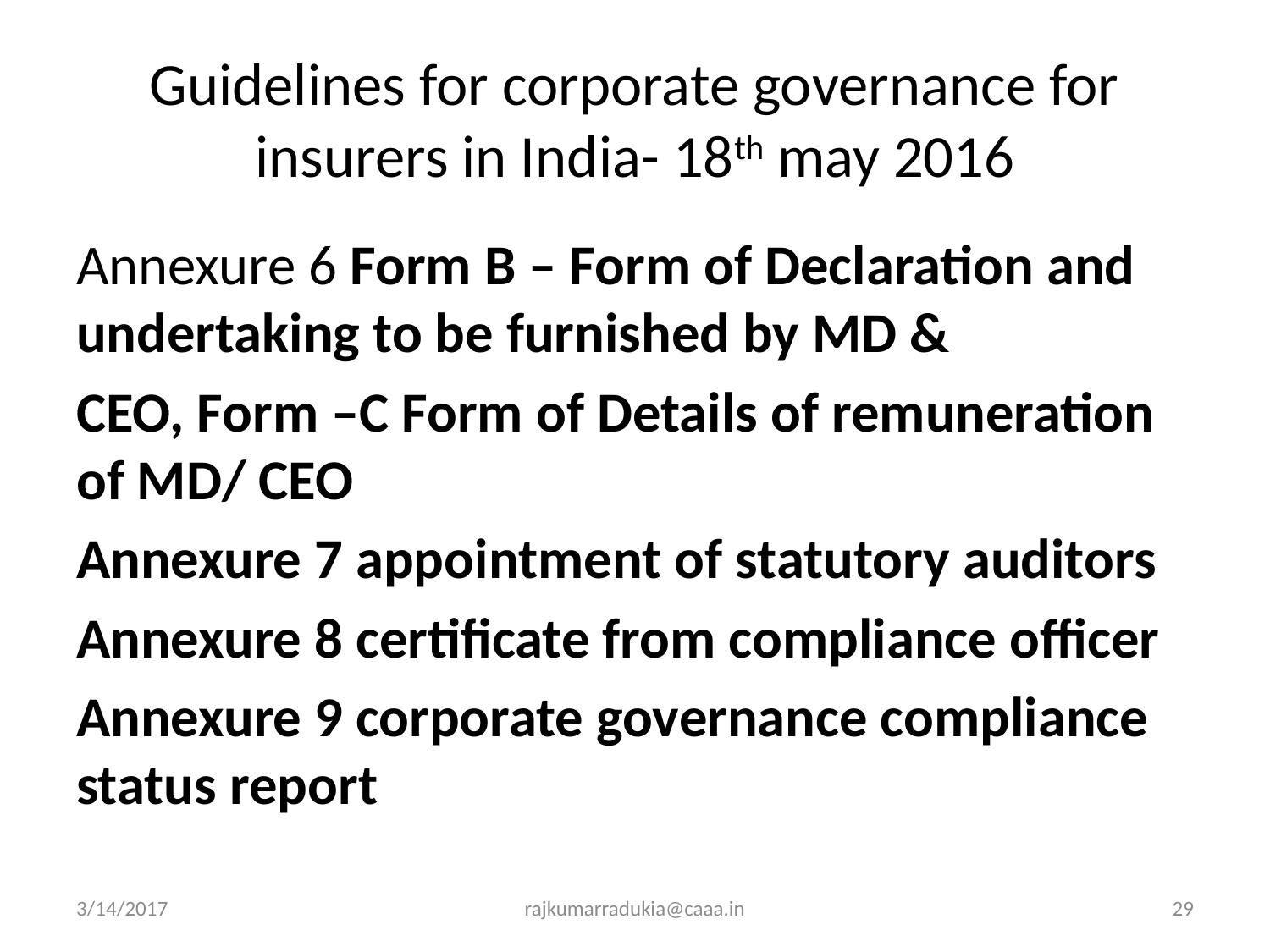

# Guidelines for corporate governance for insurers in India- 18th may 2016
Annexure 6 Form B – Form of Declaration and undertaking to be furnished by MD &
CEO, Form –C Form of Details of remuneration of MD/ CEO
Annexure 7 appointment of statutory auditors
Annexure 8 certificate from compliance officer
Annexure 9 corporate governance compliance status report
3/14/2017
rajkumarradukia@caaa.in
29